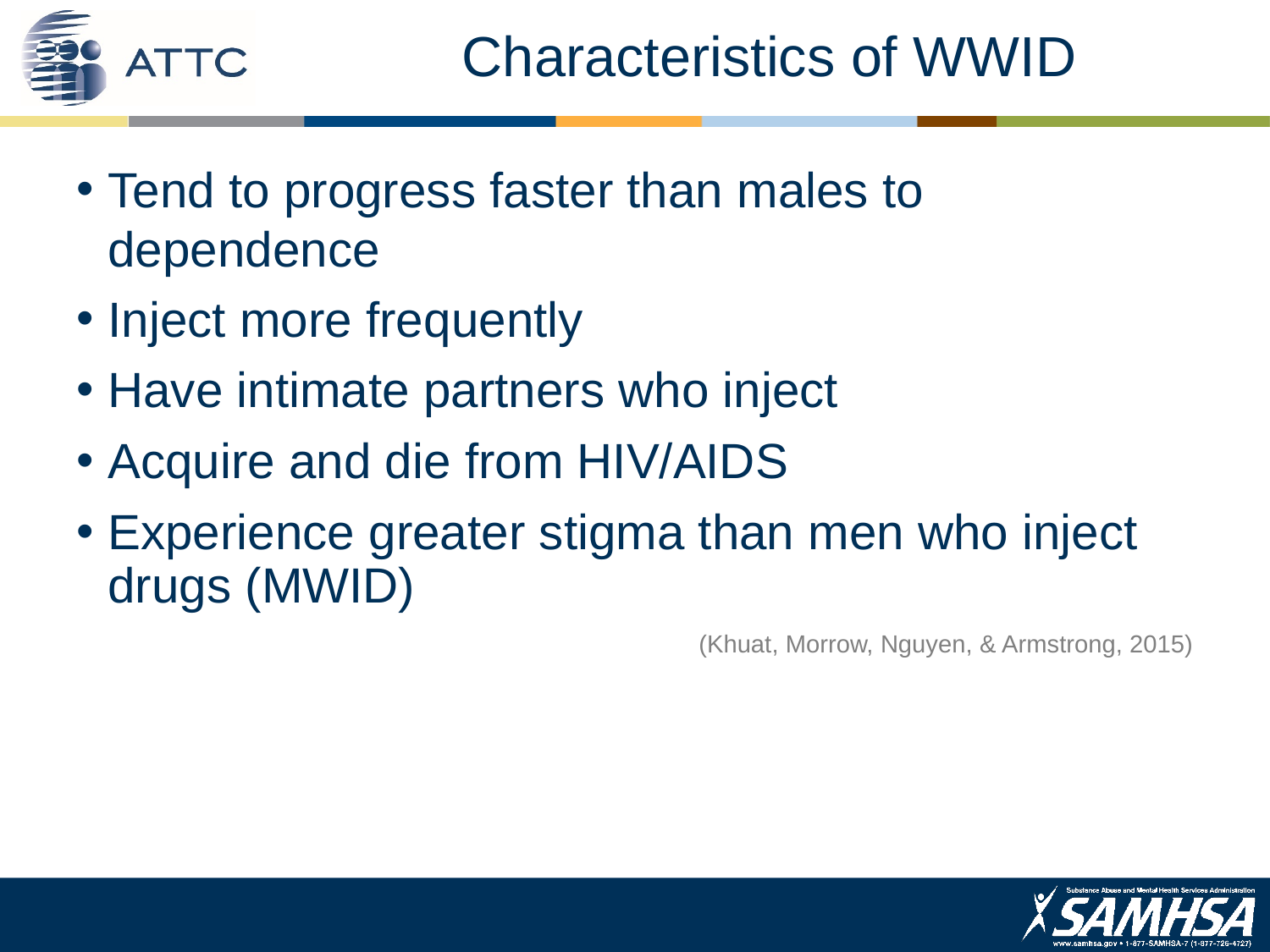

# Characteristics of WWID
Tend to progress faster than males to dependence
Inject more frequently
Have intimate partners who inject
Acquire and die from HIV/AIDS
Experience greater stigma than men who inject drugs (MWID)
(Khuat, Morrow, Nguyen, & Armstrong, 2015)